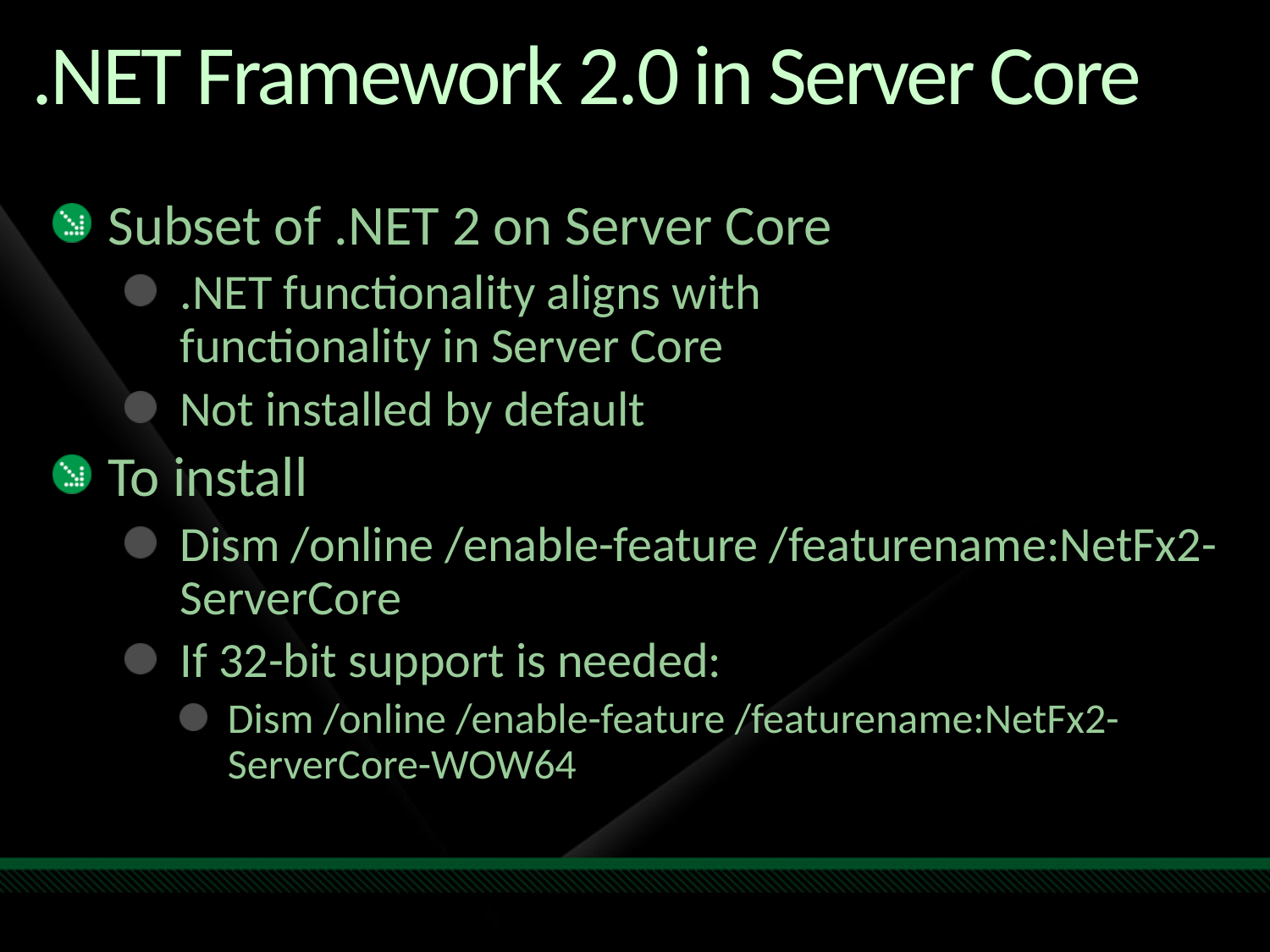

# .NET Framework 2.0 in Server Core
Subset of .NET 2 on Server Core
.NET functionality aligns with
functionality in Server Core
Not installed by default
To install
Dism /online /enable-feature /featurename:NetFx2-ServerCore
If 32-bit support is needed:
Dism /online /enable-feature /featurename:NetFx2-ServerCore-WOW64